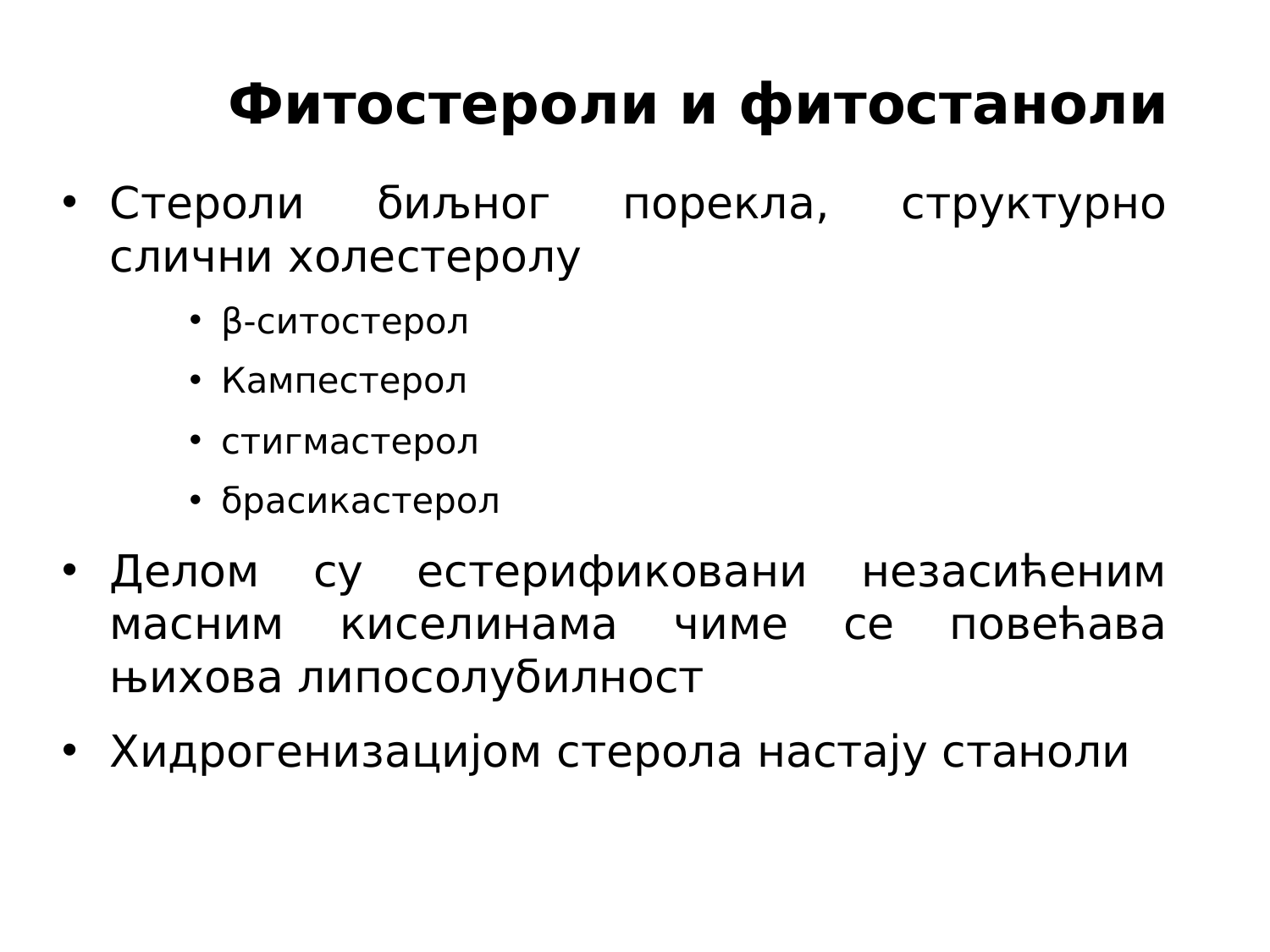

Фитостероли и фитостаноли
Стероли биљног порекла, структурно слични холестеролу
β-ситостерол
Кампестерол
стигмастерол
брасикастерол
Делом су естерификовани незасићеним масним киселинама чиме се повећава њихова липосолубилност
Хидрогенизацијом стерола настају станоли